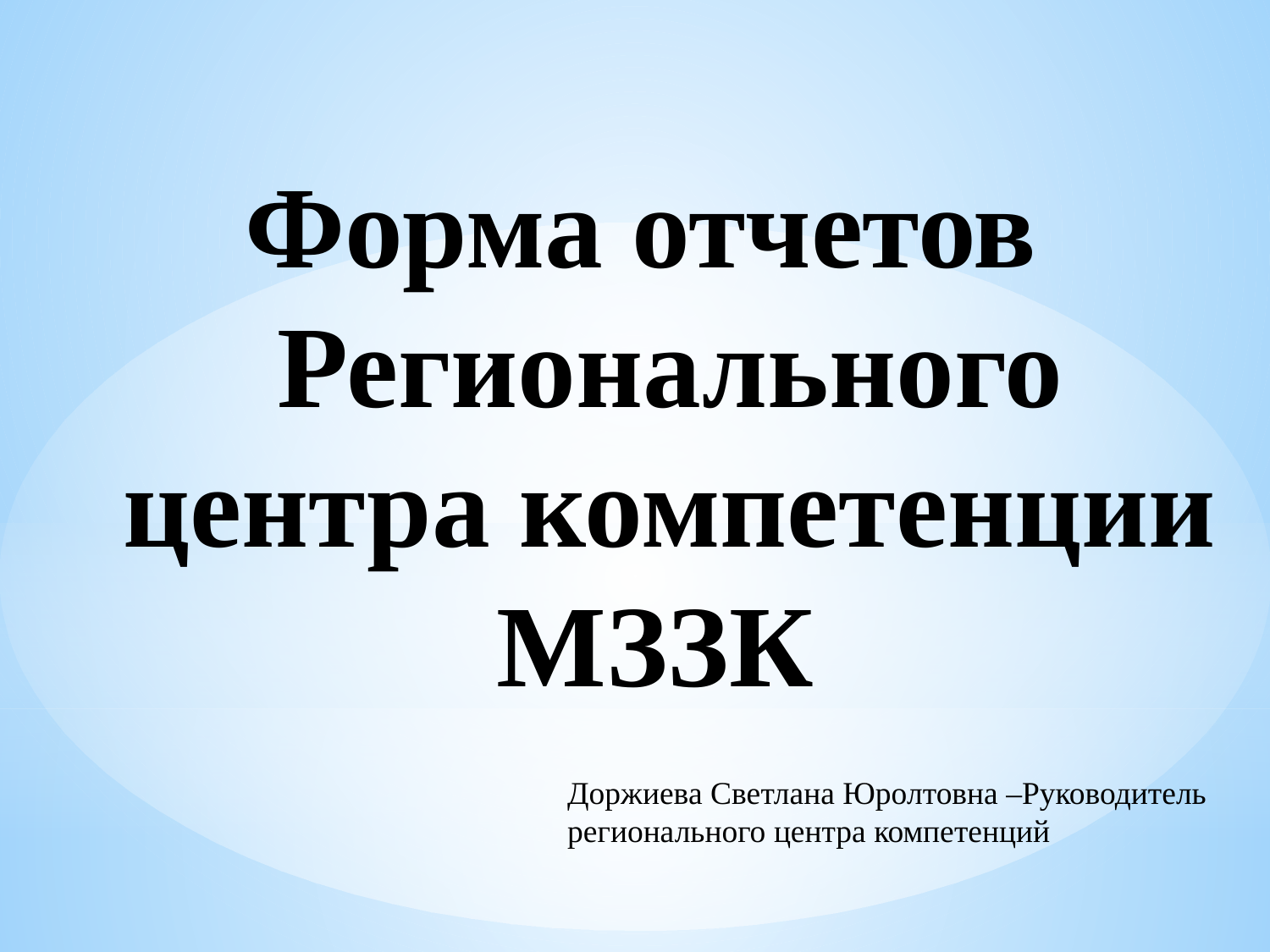

# Форма отчетов Регионального центра компетенции МЗЗК
Доржиева Светлана Юролтовна –Руководитель регионального центра компетенций